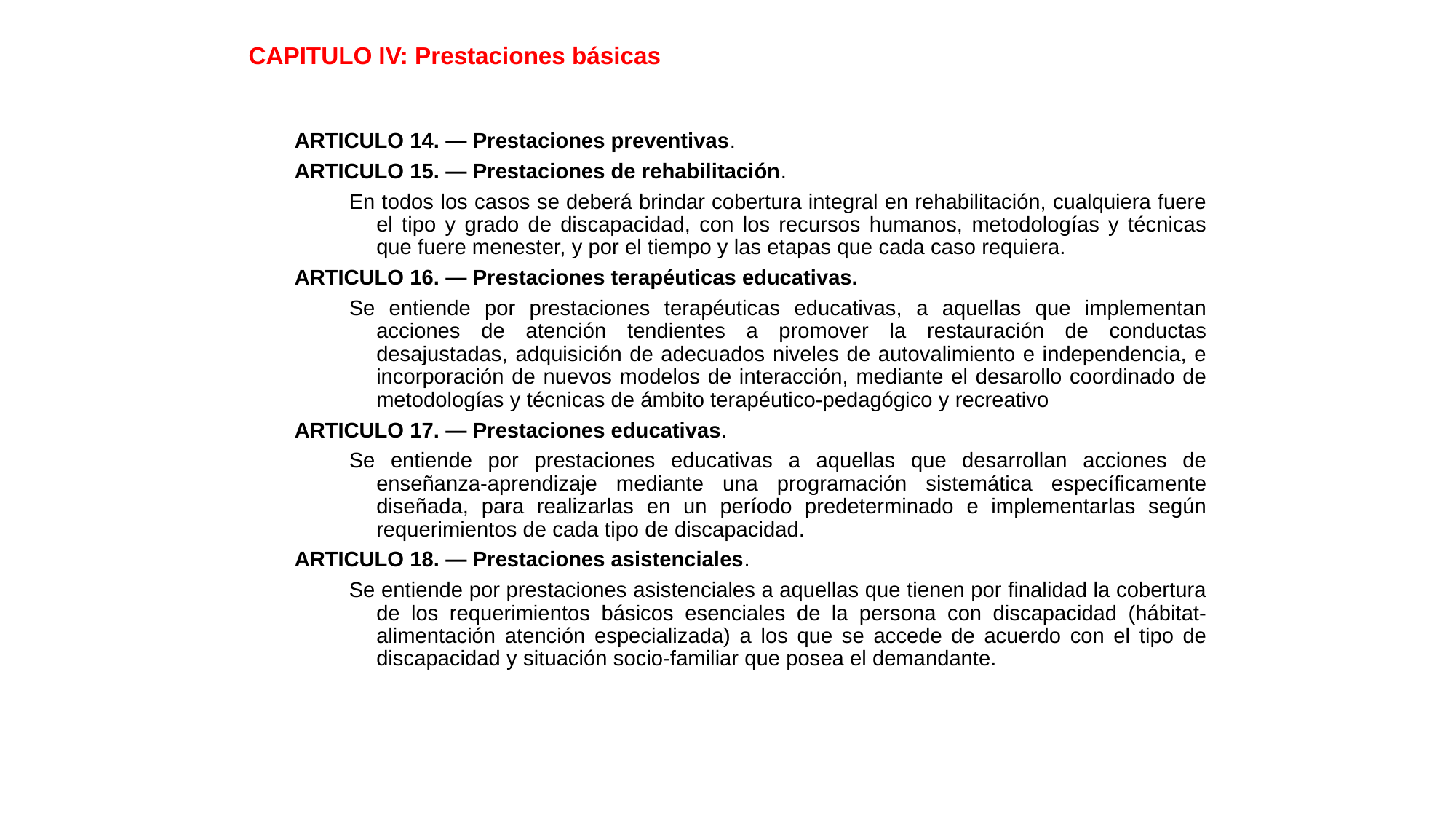

# CAPITULO IV: Prestaciones básicas

ARTICULO 14. — Prestaciones preventivas.
ARTICULO 15. — Prestaciones de rehabilitación.
En todos los casos se deberá brindar cobertura integral en rehabilitación, cualquiera fuere el tipo y grado de discapacidad, con los recursos humanos, metodologías y técnicas que fuere menester, y por el tiempo y las etapas que cada caso requiera.
ARTICULO 16. — Prestaciones terapéuticas educativas.
Se entiende por prestaciones terapéuticas educativas, a aquellas que implementan acciones de atención tendientes a promover la restauración de conductas desajustadas, adquisición de adecuados niveles de autovalimiento e independencia, e incorporación de nuevos modelos de interacción, mediante el desarollo coordinado de metodologías y técnicas de ámbito terapéutico-pedagógico y recreativo
ARTICULO 17. — Prestaciones educativas.
Se entiende por prestaciones educativas a aquellas que desarrollan acciones de enseñanza-aprendizaje mediante una programación sistemática específicamente diseñada, para realizarlas en un período predeterminado e implementarlas según requerimientos de cada tipo de discapacidad.
ARTICULO 18. — Prestaciones asistenciales.
Se entiende por prestaciones asistenciales a aquellas que tienen por finalidad la cobertura de los requerimientos básicos esenciales de la persona con discapacidad (hábitat-alimentación atención especializada) a los que se accede de acuerdo con el tipo de discapacidad y situación socio-familiar que posea el demandante.